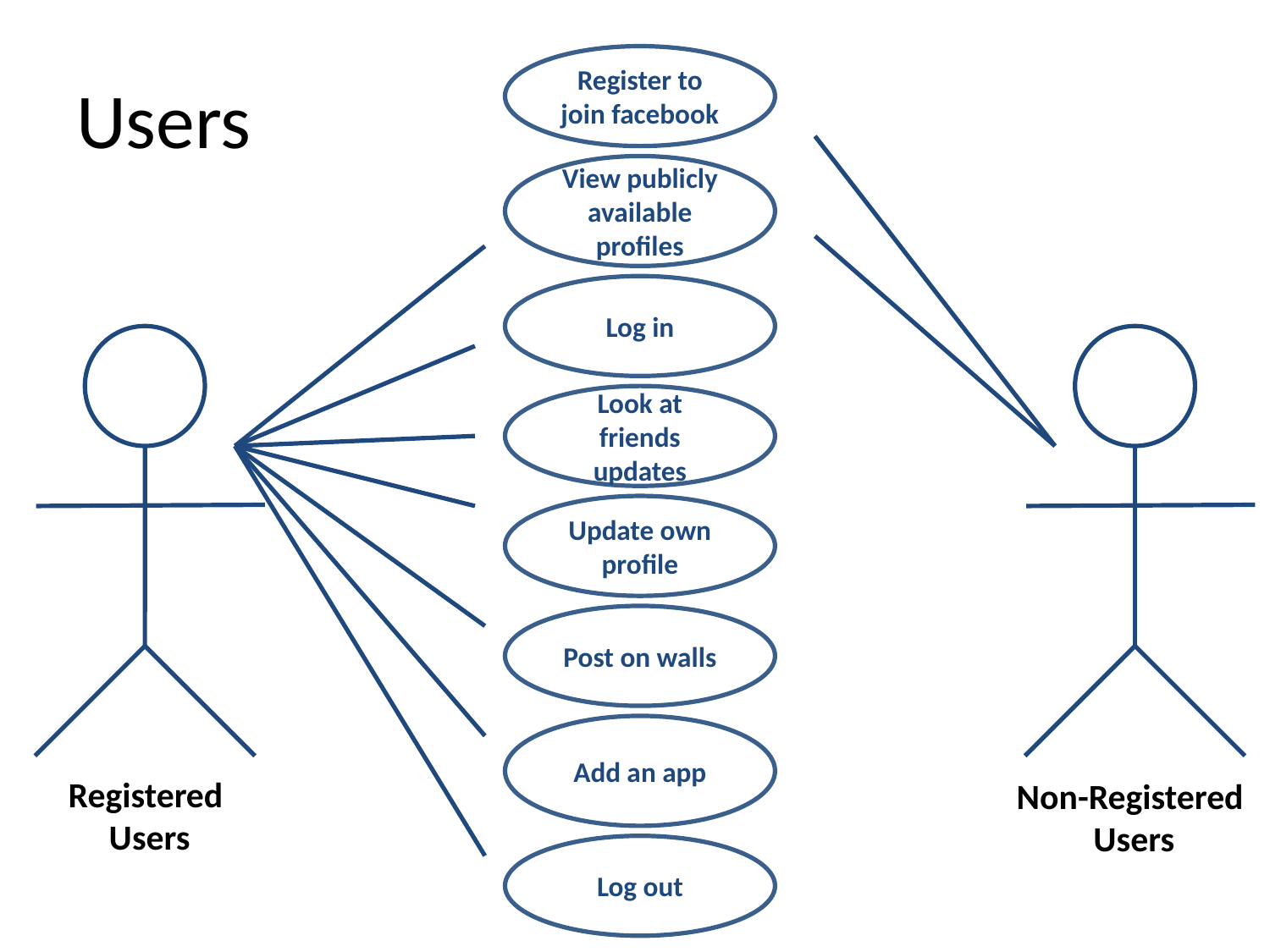

# Users
Register to join facebook
View publicly available profiles
Log in

Look at friends updates
Update own profile
Post on walls
Add an app
Registered
Users
Non-Registered
Users
Log out